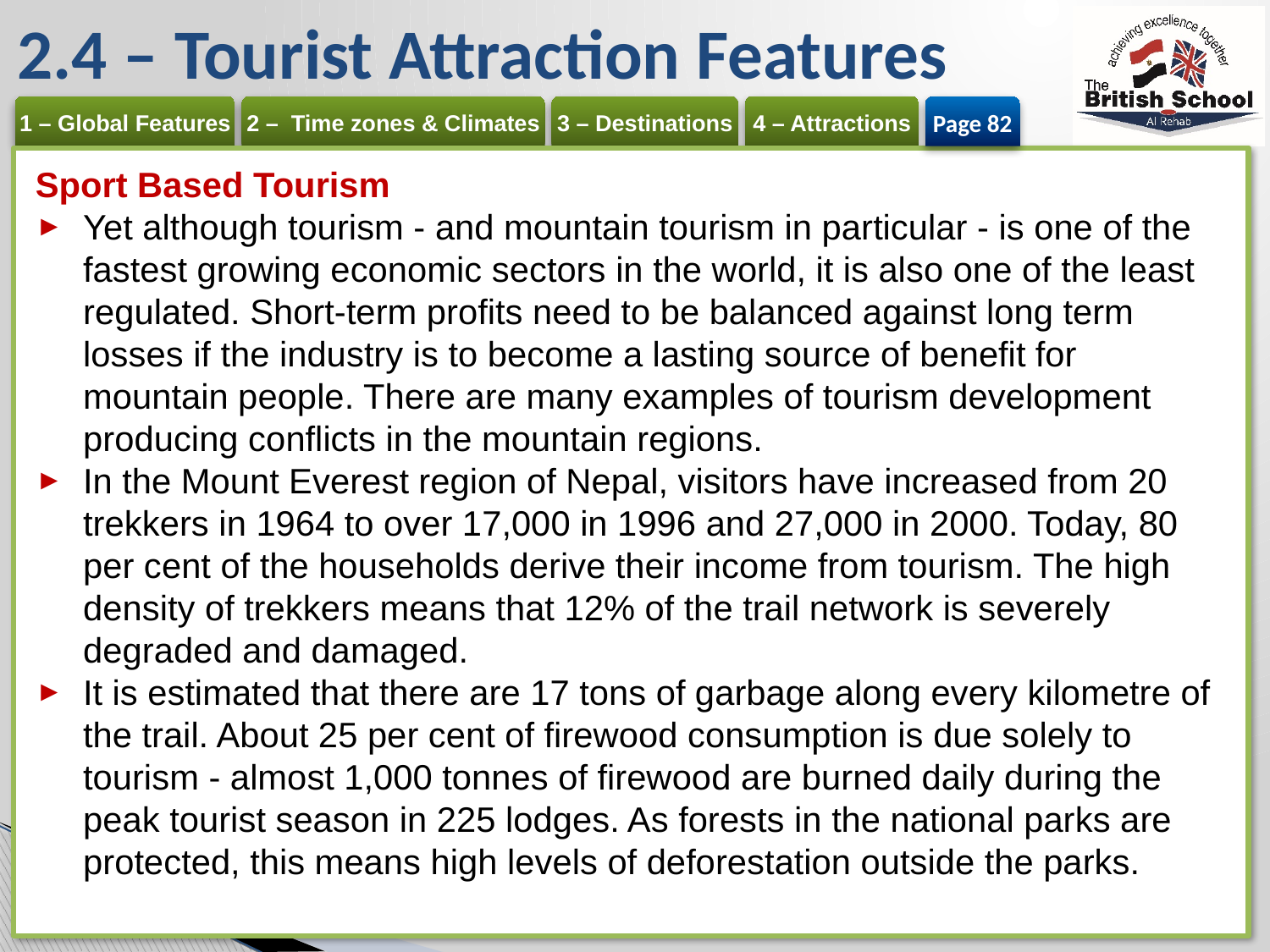

# 2.4 – Tourist Attraction Features
Page 82
Sport Based Tourism
Yet although tourism - and mountain tourism in particular - is one of the fastest growing economic sectors in the world, it is also one of the least regulated. Short-term profits need to be balanced against long term losses if the industry is to become a lasting source of benefit for mountain people. There are many examples of tourism development producing conflicts in the mountain regions.
In the Mount Everest region of Nepal, visitors have increased from 20 trekkers in 1964 to over 17,000 in 1996 and 27,000 in 2000. Today, 80 per cent of the households derive their income from tourism. The high density of trekkers means that 12% of the trail network is severely degraded and damaged.
It is estimated that there are 17 tons of garbage along every kilometre of the trail. About 25 per cent of firewood consumption is due solely to tourism - almost 1,000 tonnes of firewood are burned daily during the peak tourist season in 225 lodges. As forests in the national parks are protected, this means high levels of deforestation outside the parks.